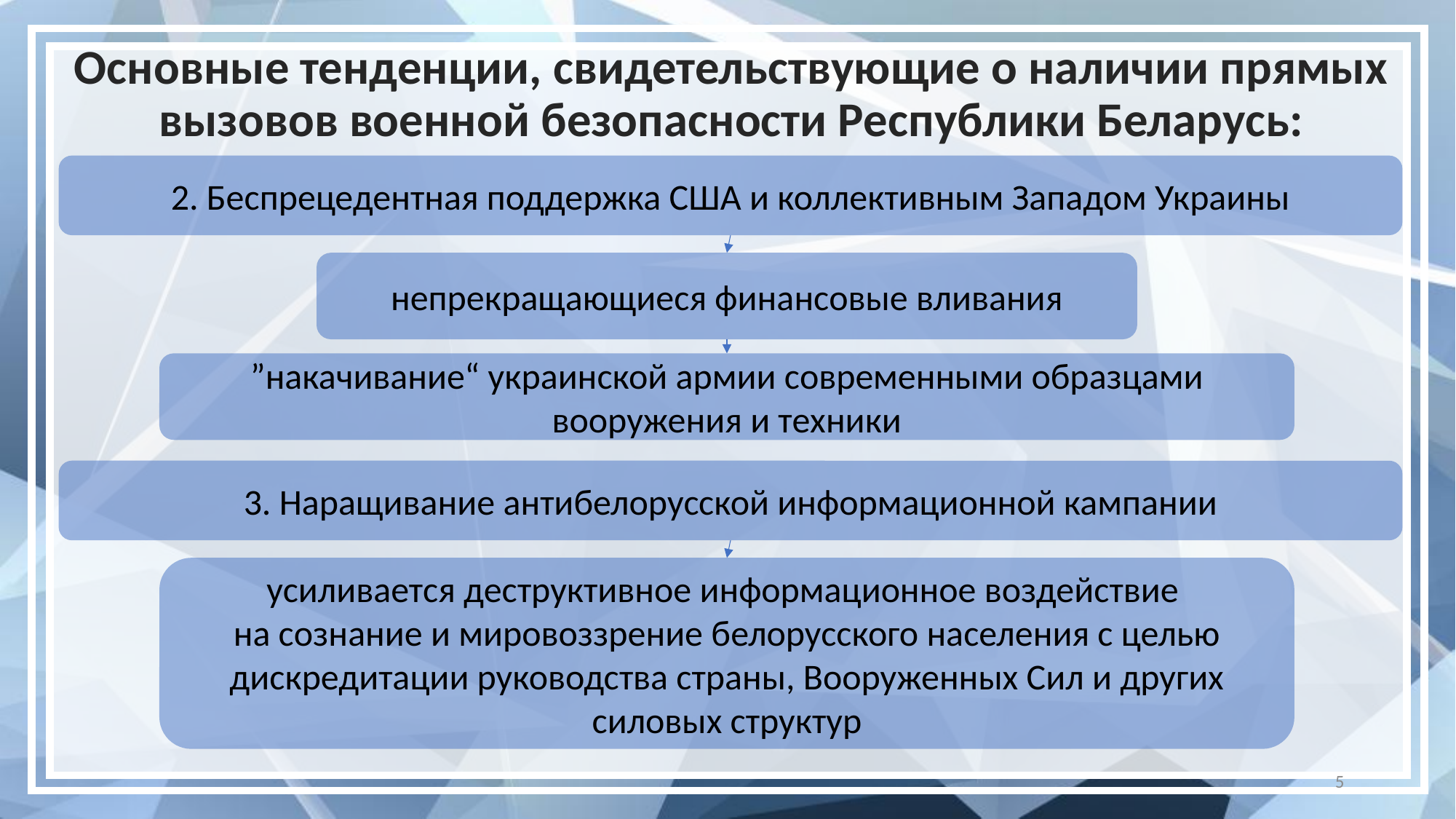

# Основные тенденции, свидетельствующие о наличии прямых вызовов военной безопасности Республики Беларусь:
2. Беспрецедентная поддержка США и коллективным Западом Украины
непрекращающиеся финансовые вливания
”накачивание“ украинской армии современными образцами вооружения и техники
3. Наращивание антибелорусской информационной кампании
усиливается деструктивное информационное воздействие
на сознание и мировоззрение белорусского населения с целью дискредитации руководства страны, Вооруженных Сил и других силовых структур
5